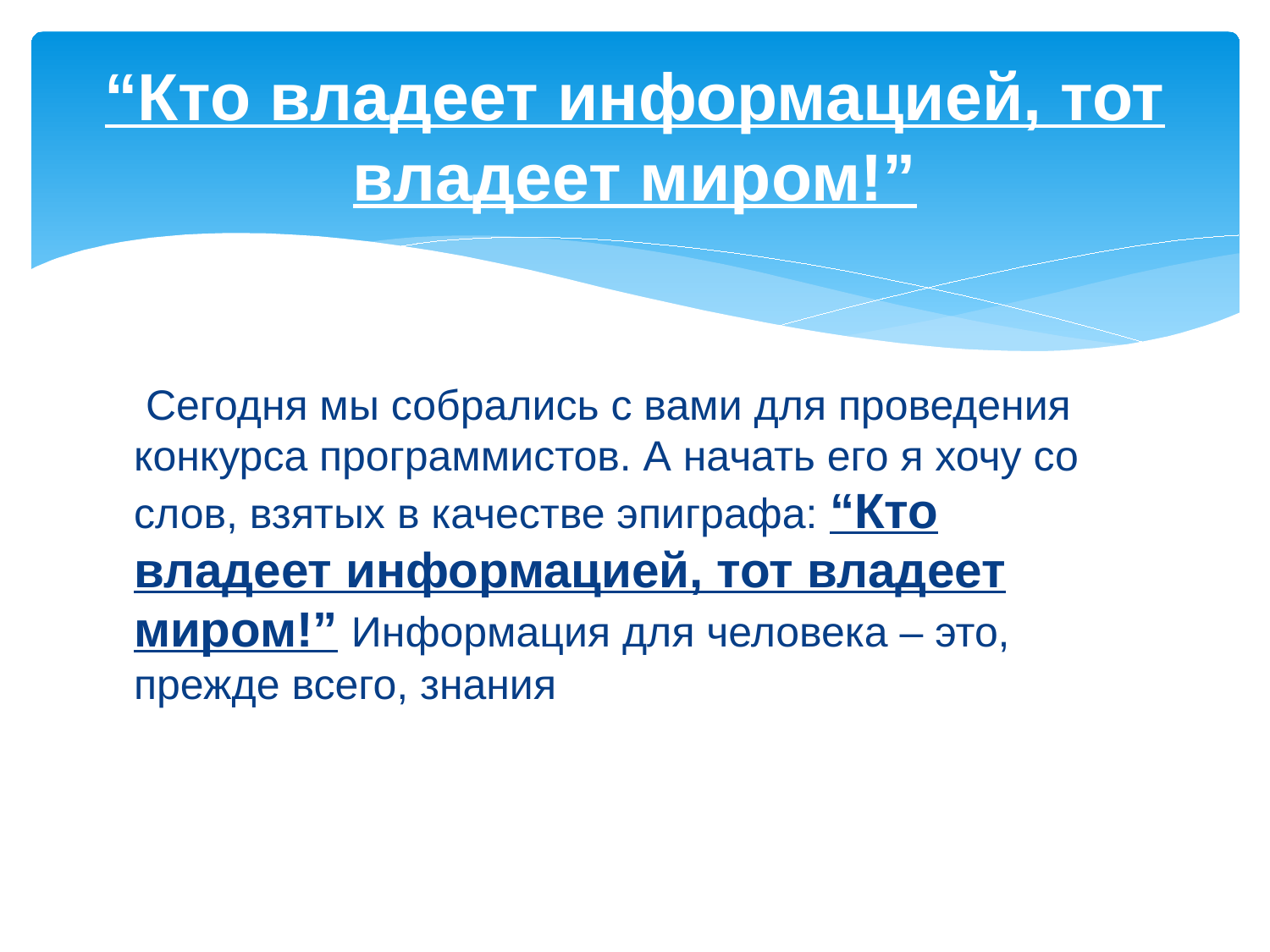

# “Кто владеет информацией, тот владеет миром!”
 Сегодня мы собрались с вами для проведения конкурса программистов. А начать его я хочу со слов, взятых в качестве эпиграфа: “Кто владеет информацией, тот владеет миром!” Информация для человека – это, прежде всего, знания